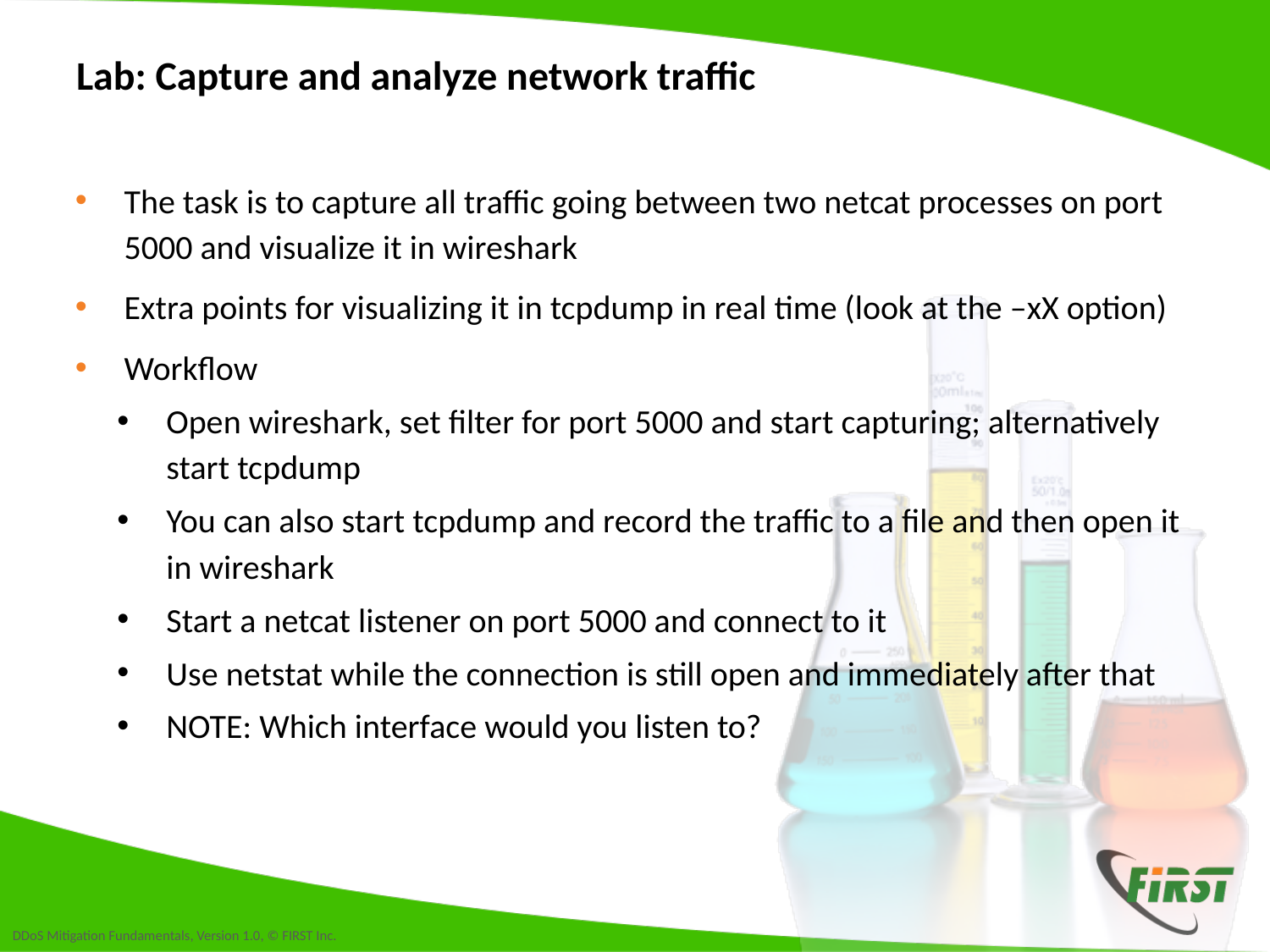

# Lab: Capture and analyze network traffic
The task is to capture all traffic going between two netcat processes on port 5000 and visualize it in wireshark
Extra points for visualizing it in tcpdump in real time (look at the –xX option)
Workflow
Open wireshark, set filter for port 5000 and start capturing; alternatively start tcpdump
You can also start tcpdump and record the traffic to a file and then open it in wireshark
Start a netcat listener on port 5000 and connect to it
Use netstat while the connection is still open and immediately after that
NOTE: Which interface would you listen to?